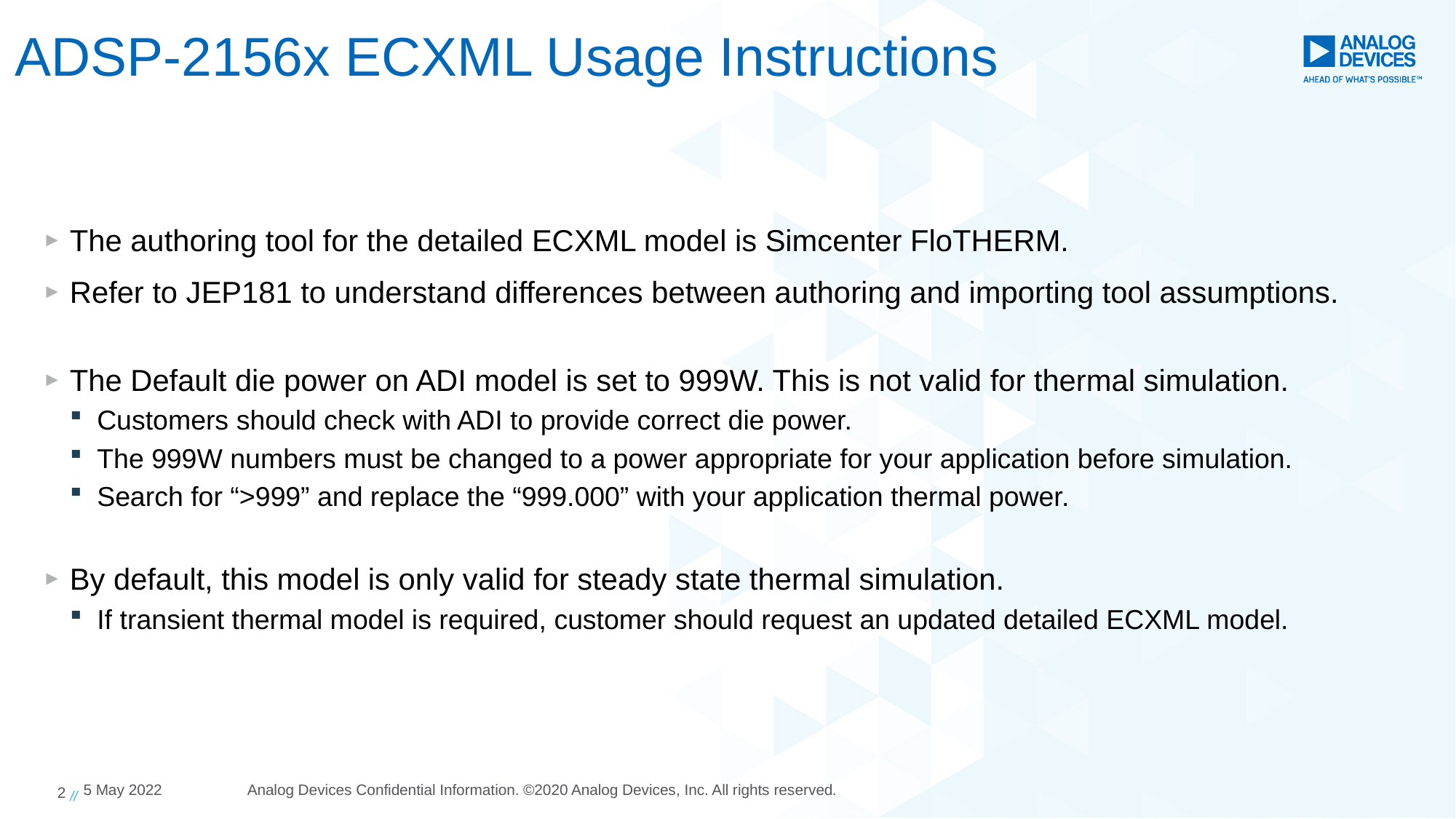

# ADSP-2156x ECXML Usage Instructions
The authoring tool for the detailed ECXML model is Simcenter FloTHERM.
Refer to JEP181 to understand differences between authoring and importing tool assumptions.
The Default die power on ADI model is set to 999W. This is not valid for thermal simulation.
Customers should check with ADI to provide correct die power.
The 999W numbers must be changed to a power appropriate for your application before simulation.
Search for “>999” and replace the “999.000” with your application thermal power.
By default, this model is only valid for steady state thermal simulation.
If transient thermal model is required, customer should request an updated detailed ECXML model.
2 //
5 May 2022
Analog Devices Confidential Information. ©2020 Analog Devices, Inc. All rights reserved.